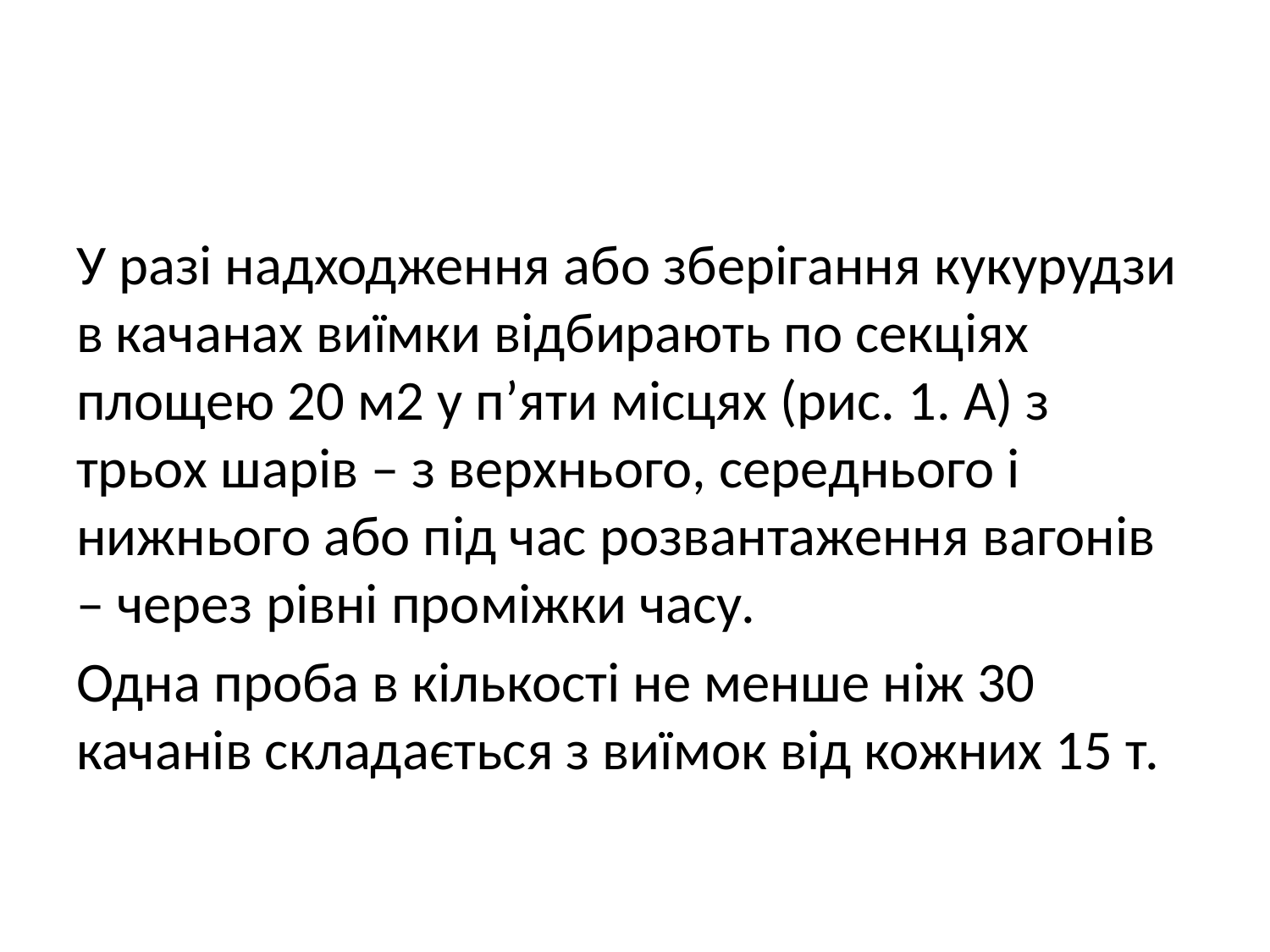

#
У разі надходження або зберігання кукурудзи в качанах виїмки відбирають по секціях площею 20 м2 у п’яти місцях (рис. 1. А) з трьох шарів – з верхнього, середнього і нижнього або під час розвантаження вагонів – через рівні проміжки часу.
Одна проба в кількості не менше ніж 30 качанів складається з виїмок від кожних 15 т.